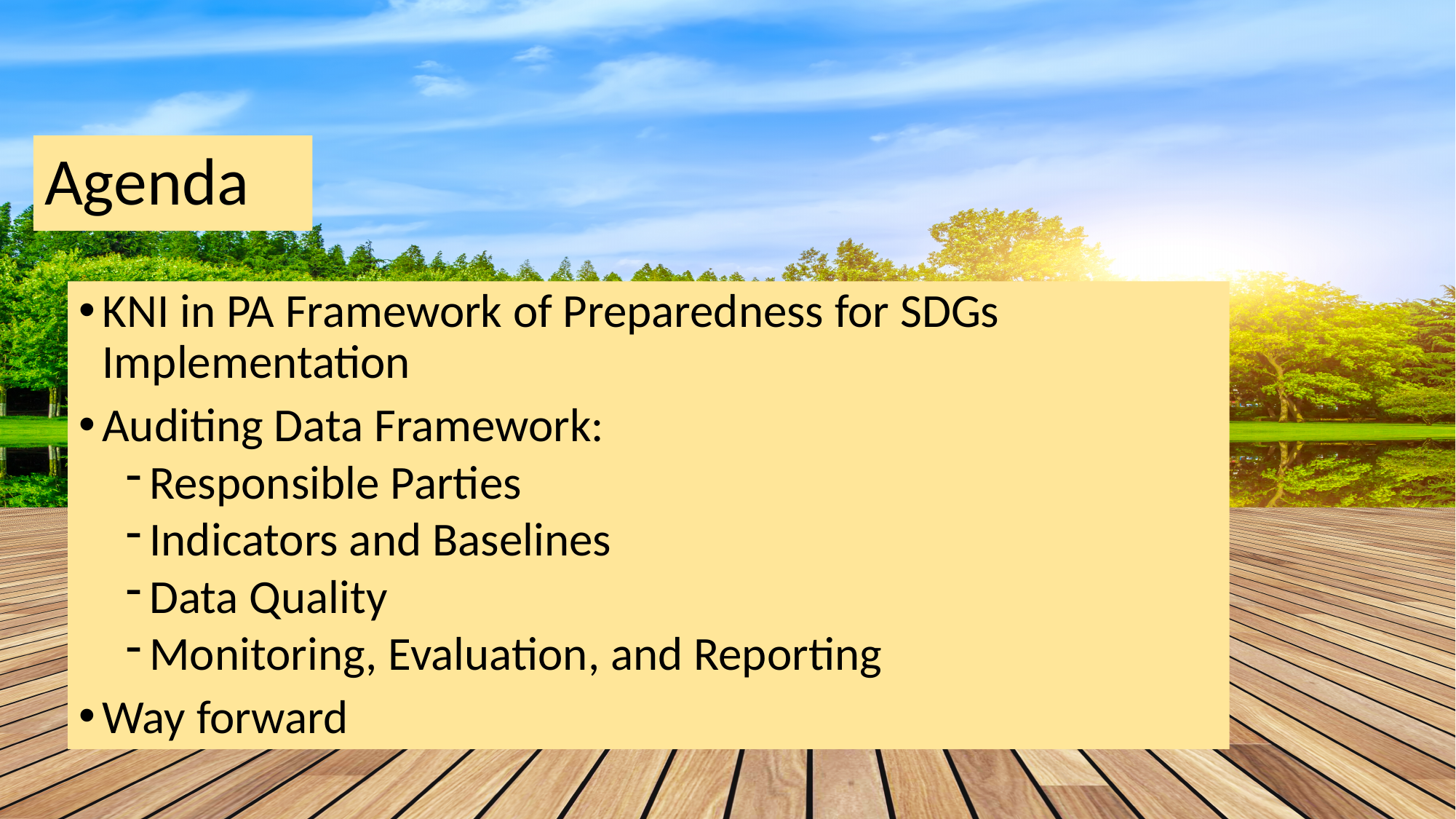

# Agenda
KNI in PA Framework of Preparedness for SDGs Implementation
Auditing Data Framework:
Responsible Parties
Indicators and Baselines
Data Quality
Monitoring, Evaluation, and Reporting
Way forward